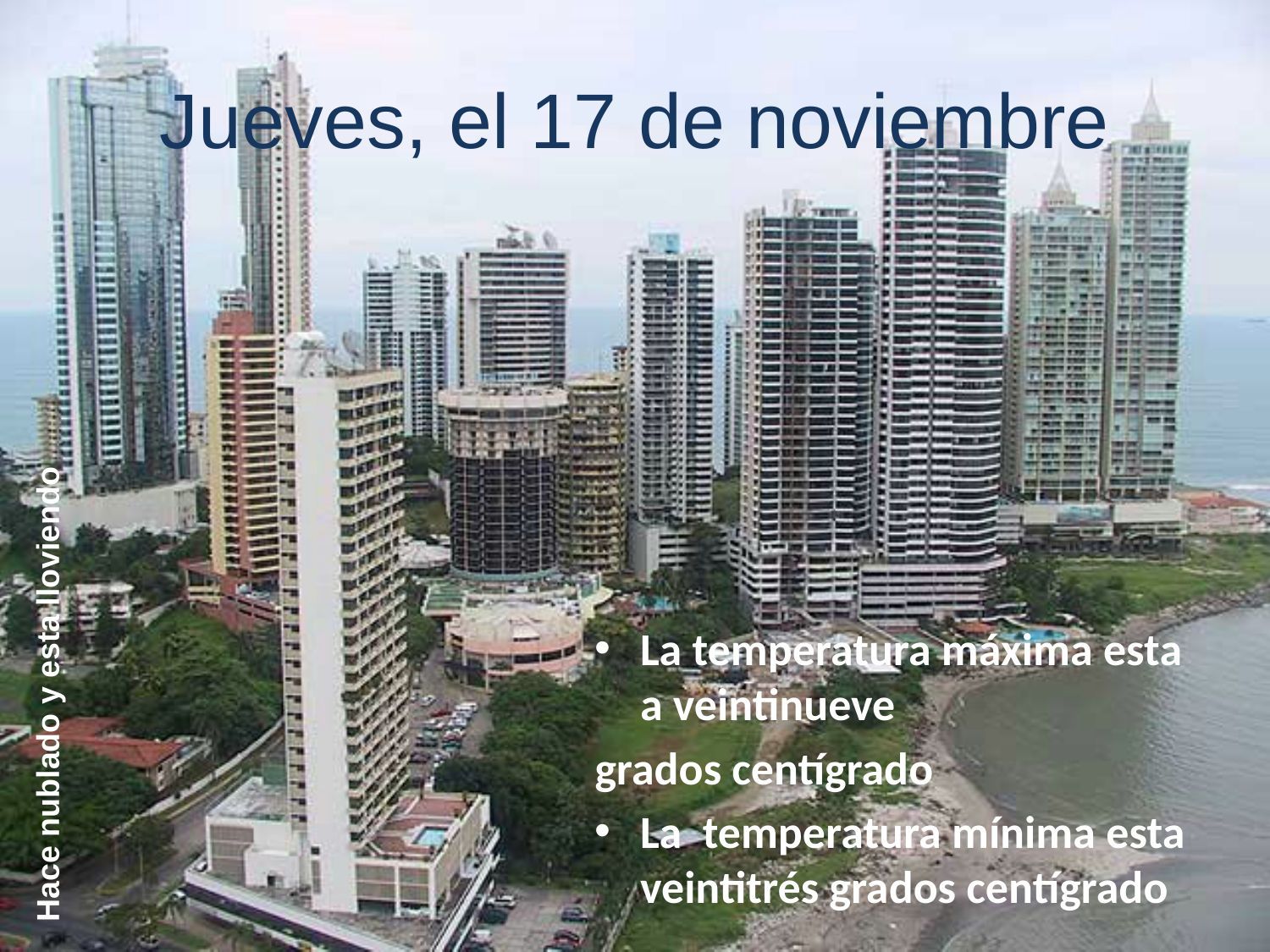

# Jueves, el 17 de noviembre
La temperatura máxima esta a veintinueve
grados centígrado
La  temperatura mínima esta veintitrés grados centígrado

Hace nublado y esta lloviendo